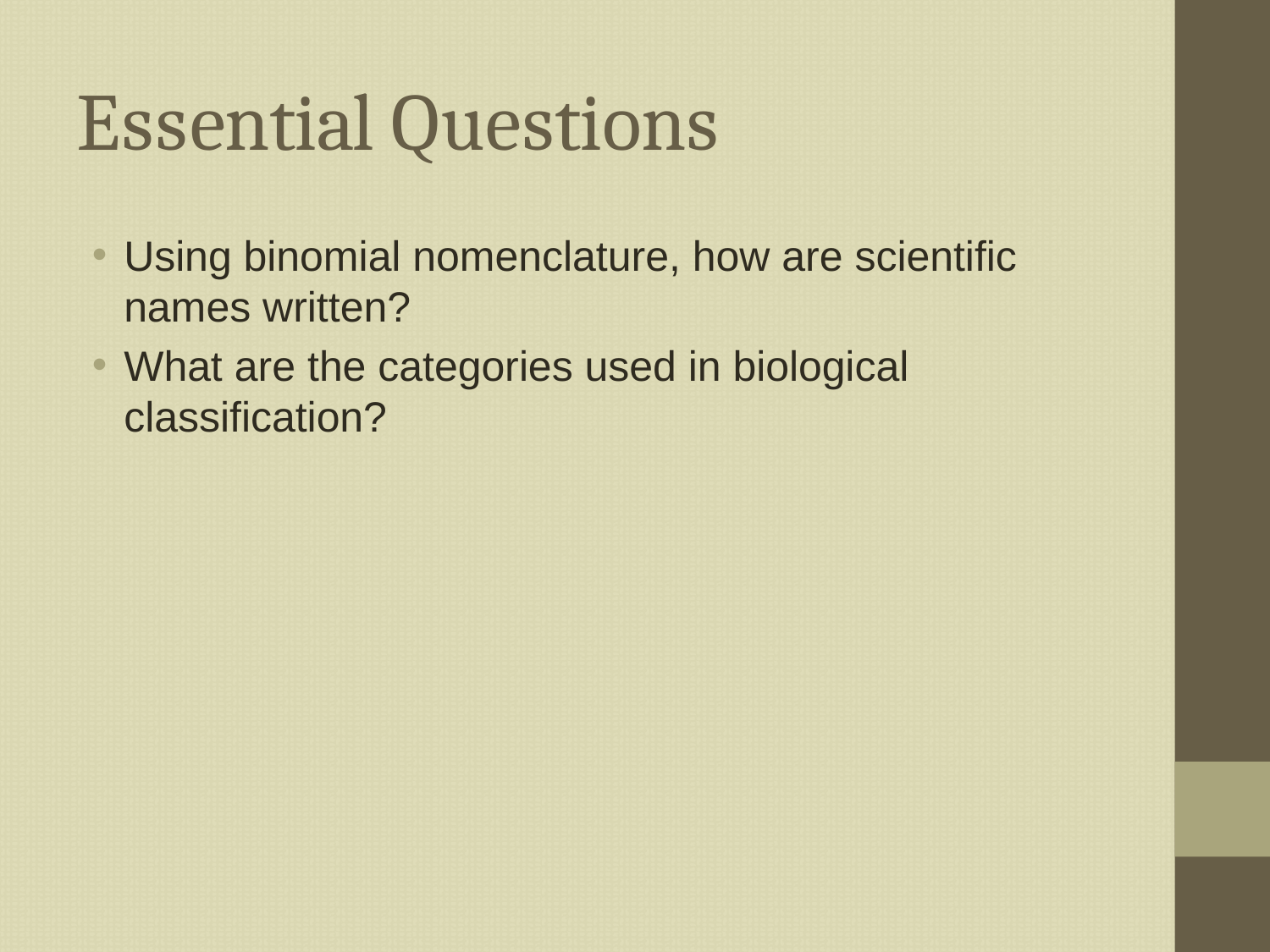

# Essential Questions
Using binomial nomenclature, how are scientific names written?
What are the categories used in biological classification?